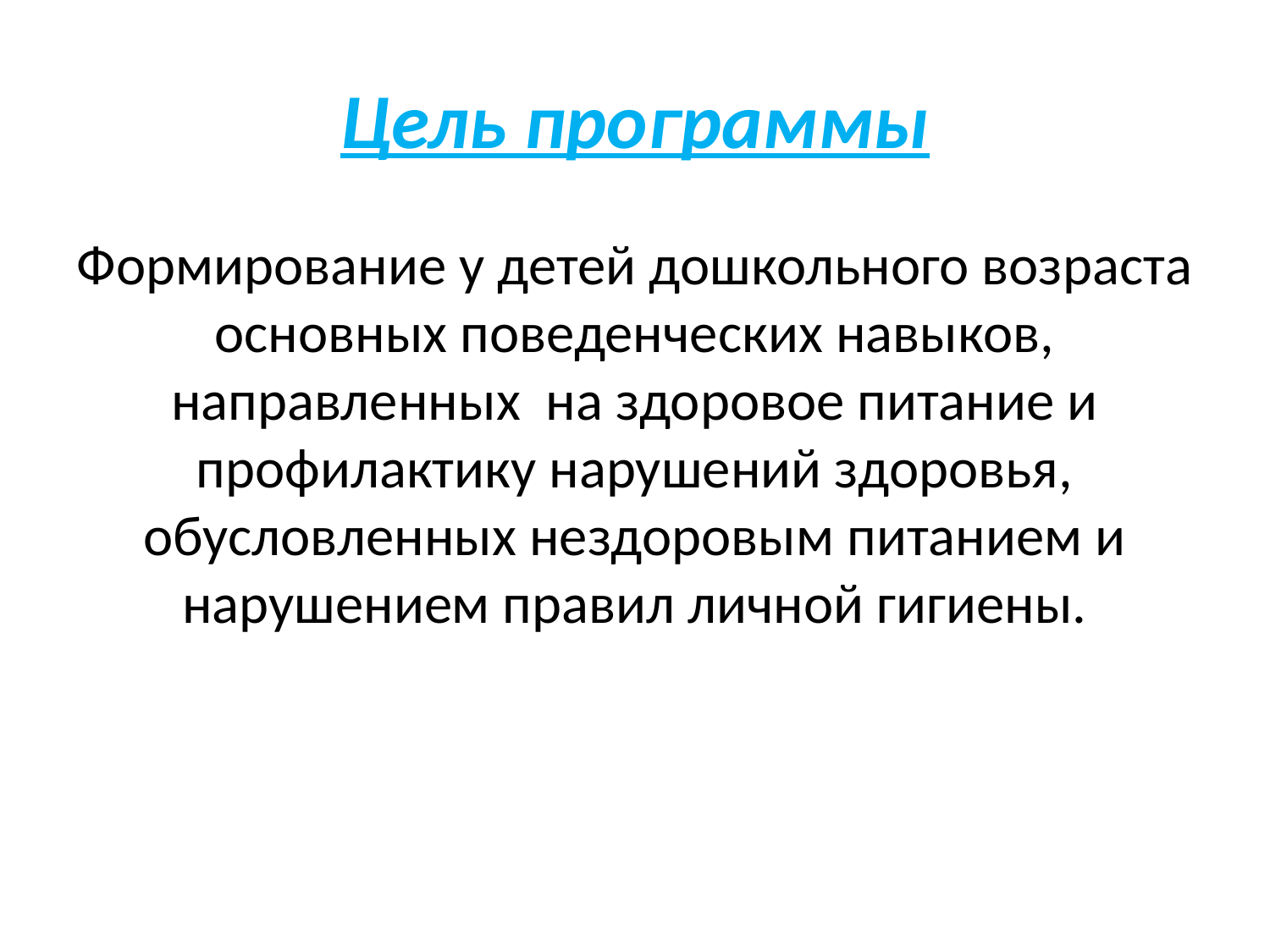

# Цель программы
Формирование у детей дошкольного возраста основных поведенческих навыков, направленных  на здоровое питание и профилактику нарушений здоровья, обусловленных нездоровым питанием и нарушением правил личной гигиены.